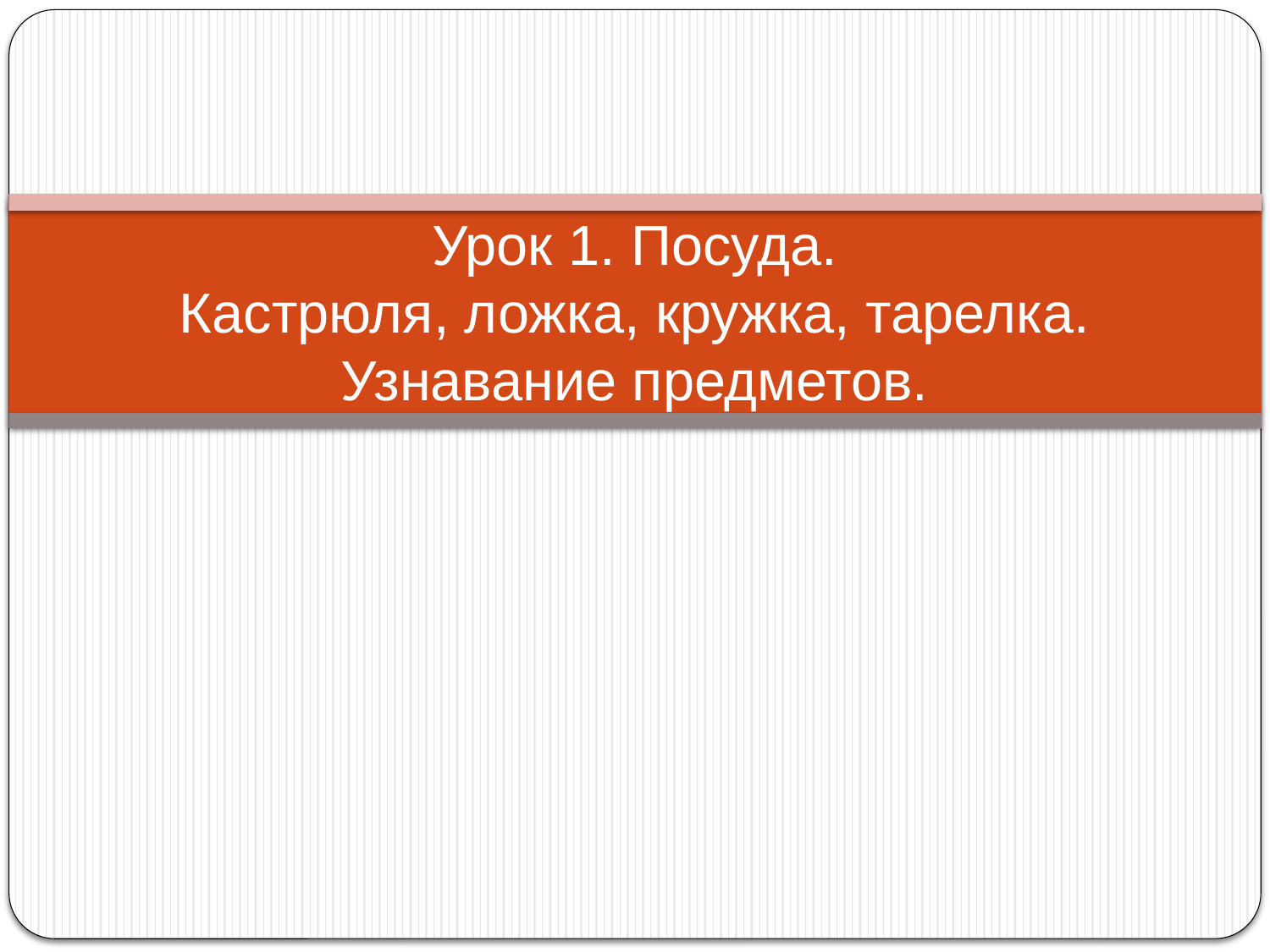

# Урок 1. Посуда. Кастрюля, ложка, кружка, тарелка. Узнавание предметов.